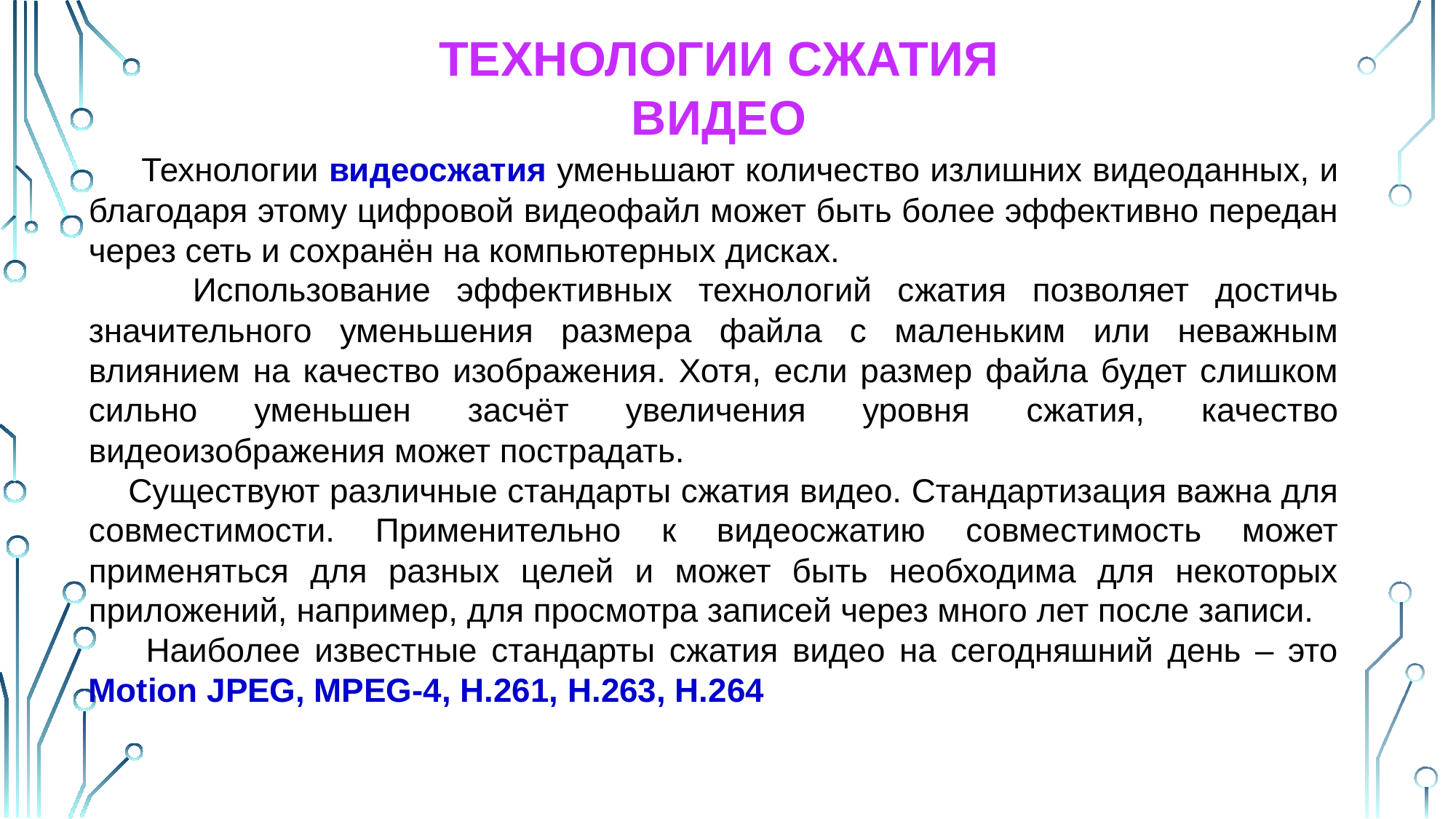

Технологии сжатия видео
     Технологии видеосжатия уменьшают количество излишних видеоданных, и благодаря этому цифровой видеофайл может быть более эффективно передан через сеть и сохранён на компьютерных дисках.
    Использование эффективных технологий сжатия позволяет достичь значительного уменьшения размера файла с маленьким или неважным влиянием на качество изображения. Хотя, если размер файла будет слишком сильно уменьшен засчёт увеличения уровня сжатия, качество видеоизображения может пострадать.
    Существуют различные стандарты сжатия видео. Стандартизация важна для совместимости. Применительно к видеосжатию совместимость может применяться для разных целей и может быть необходима для некоторых приложений, например, для просмотра записей через много лет после записи.
    Наиболее известные стандарты сжатия видео на сегодняшний день – это Motion JPEG, MPEG-4, H.261, H.263, H.264